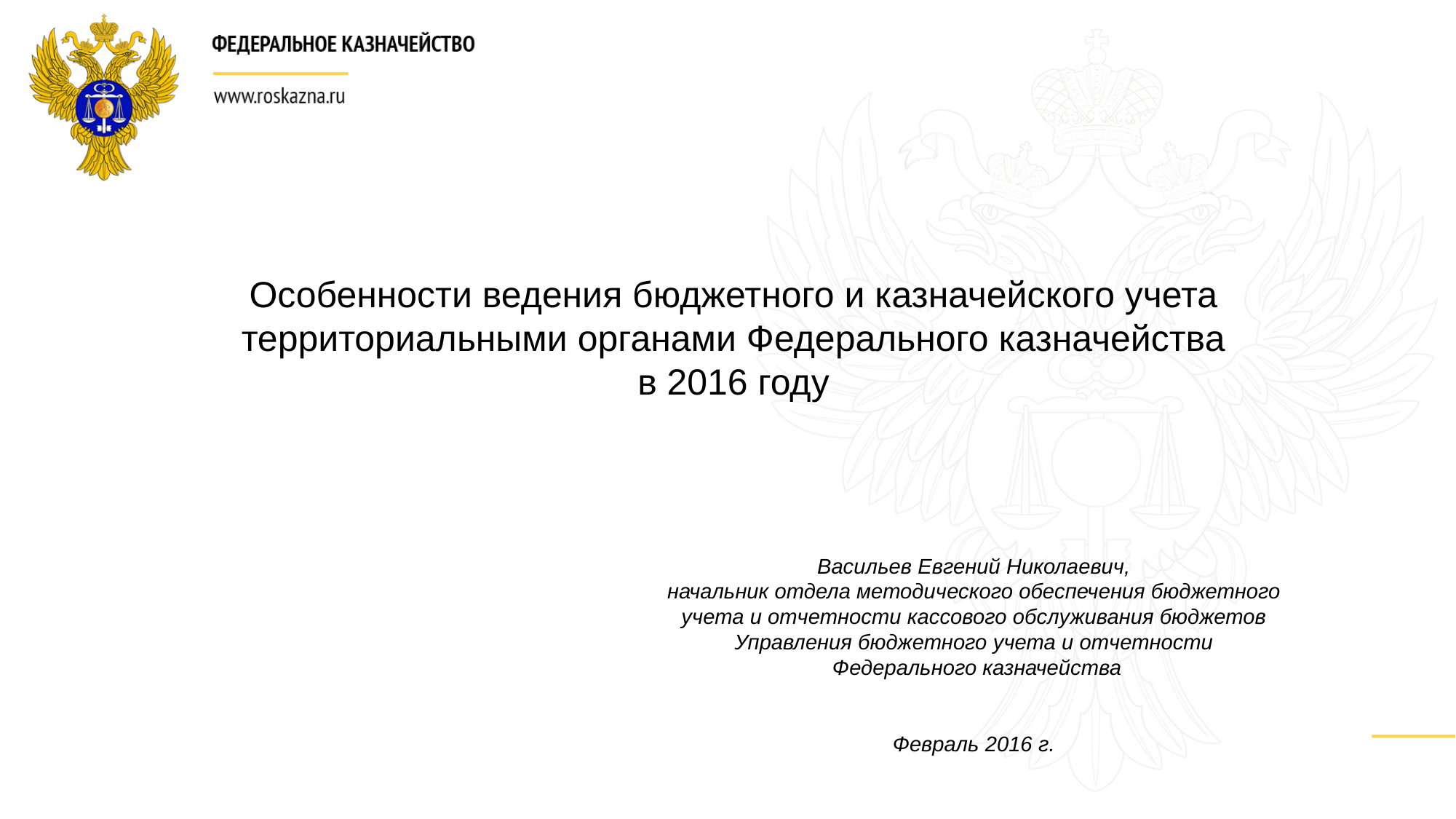

Особенности ведения бюджетного и казначейского учета территориальными органами Федерального казначейства
в 2016 году

Васильев Евгений Николаевич,
начальник отдела методического обеспечения бюджетного
учета и отчетности кассового обслуживания бюджетов
Управления бюджетного учета и отчетности
 Федерального казначейства

Февраль 2016 г.